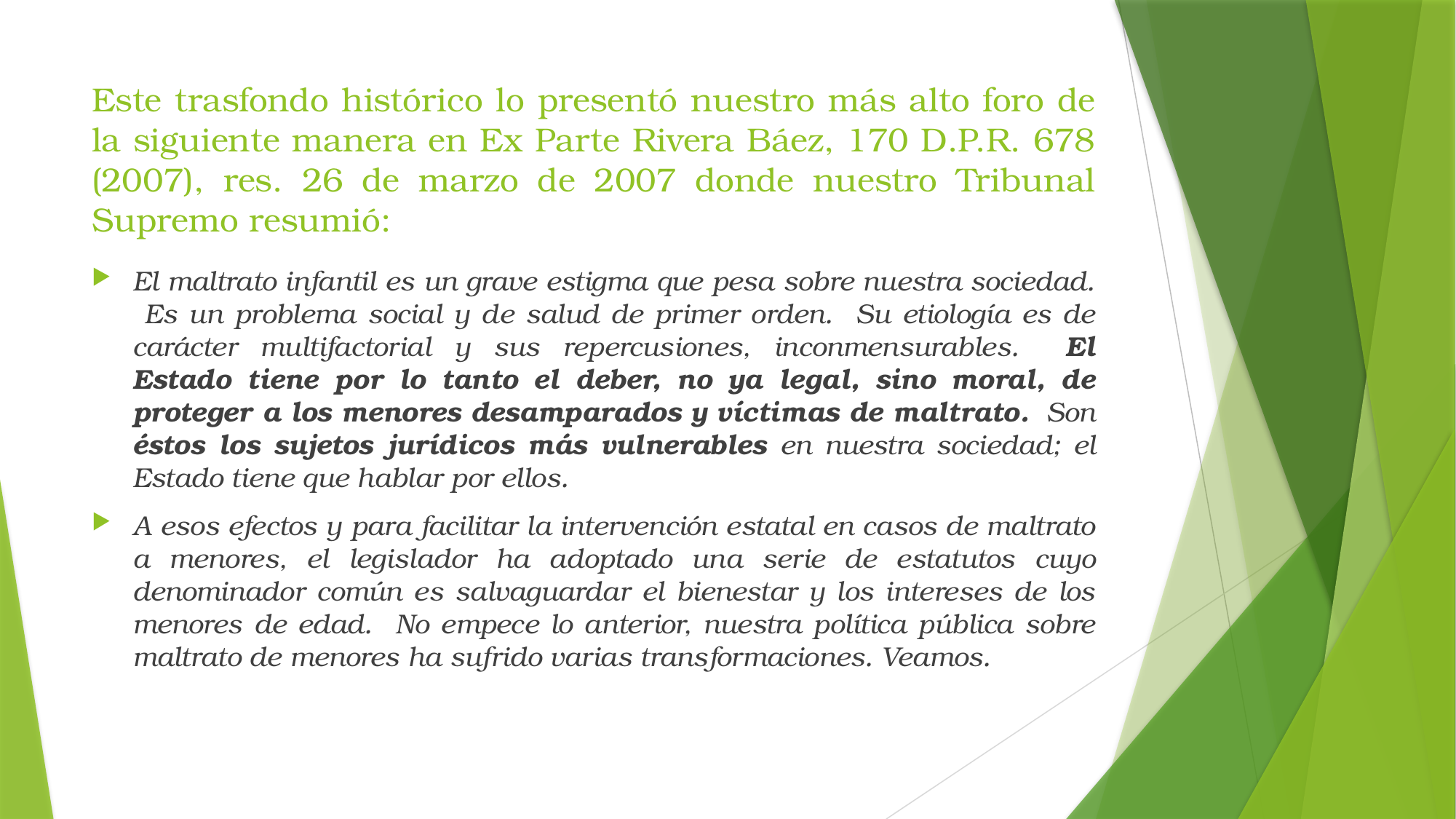

# Este trasfondo histórico lo presentó nuestro más alto foro de la siguiente manera en Ex Parte Rivera Báez, 170 D.P.R. 678 (2007), res. 26 de marzo de 2007 donde nuestro Tribunal Supremo resumió:
El maltrato infantil es un grave estigma que pesa sobre nuestra sociedad.  Es un problema social y de salud de primer orden.  Su etiología es de carácter multifactorial y sus repercusiones, inconmensurables.  El Estado tiene por lo tanto el deber, no ya legal, sino moral, de proteger a los menores desamparados y víctimas de maltrato.  Son éstos los sujetos jurídicos más vulnerables en nuestra sociedad; el Estado tiene que hablar por ellos.
A esos efectos y para facilitar la intervención estatal en casos de maltrato a menores, el legislador ha adoptado una serie de estatutos cuyo denominador común es salvaguardar el bienestar y los intereses de los menores de edad.  No empece lo anterior, nuestra política pública sobre maltrato de menores ha sufrido varias transformaciones. Veamos.